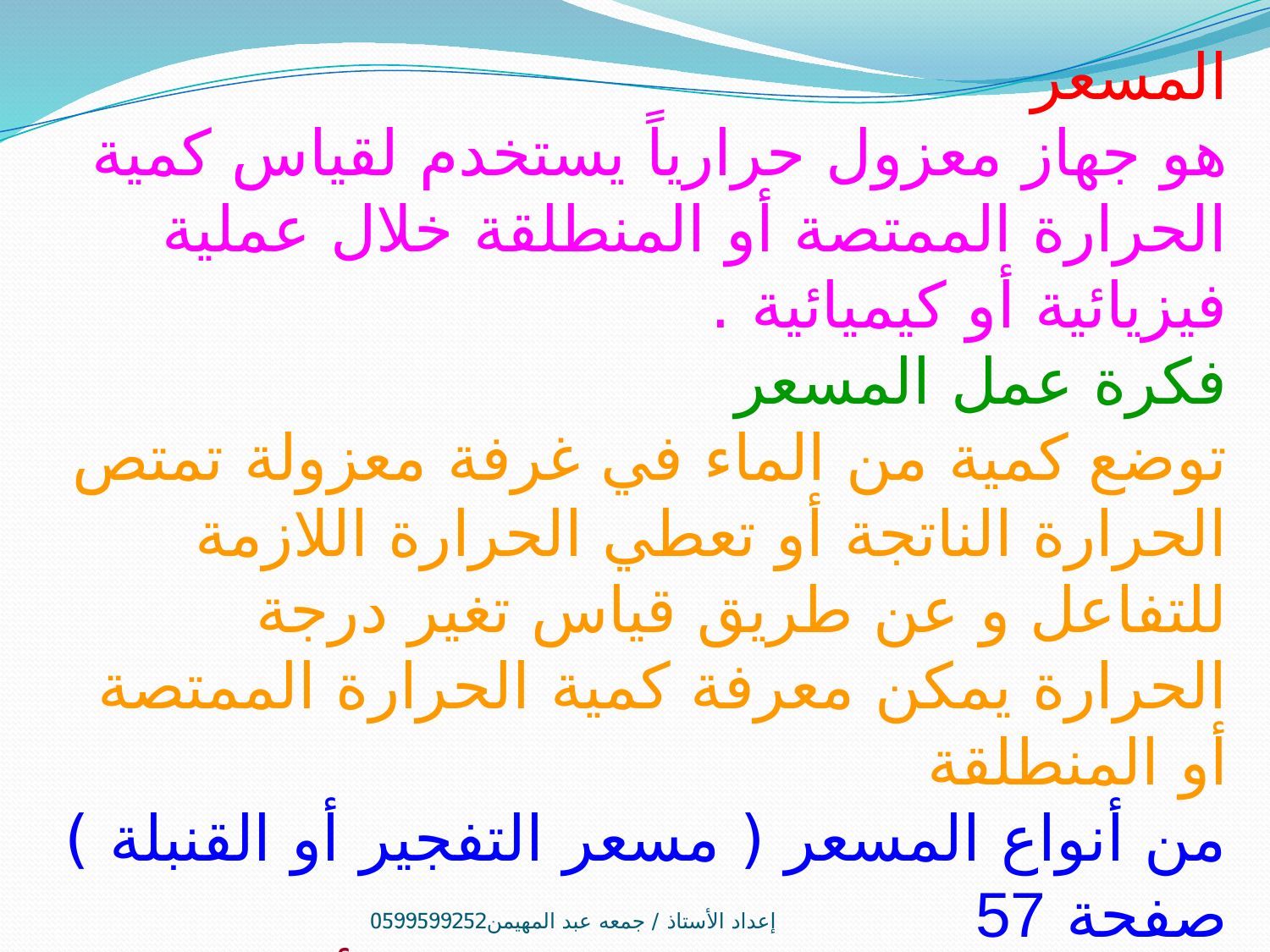

المسعر
هو جهاز معزول حرارياً يستخدم لقياس كمية الحرارة الممتصة أو المنطلقة خلال عملية فيزيائية أو كيميائية .
فكرة عمل المسعر
توضع كمية من الماء في غرفة معزولة تمتص الحرارة الناتجة أو تعطي الحرارة اللازمة للتفاعل و عن طريق قياس تغير درجة الحرارة يمكن معرفة كمية الحرارة الممتصة أو المنطلقة
من أنواع المسعر ( مسعر التفجير أو القنبلة ) صفحة 57
يمكن استخدام مسعر عبارة عن كأس من البوليستيرين مفتوح على الجو لقياس الحرارة النوعية لفلز ما .

إعداد الأستاذ / جمعه عبد المهيمن0599599252